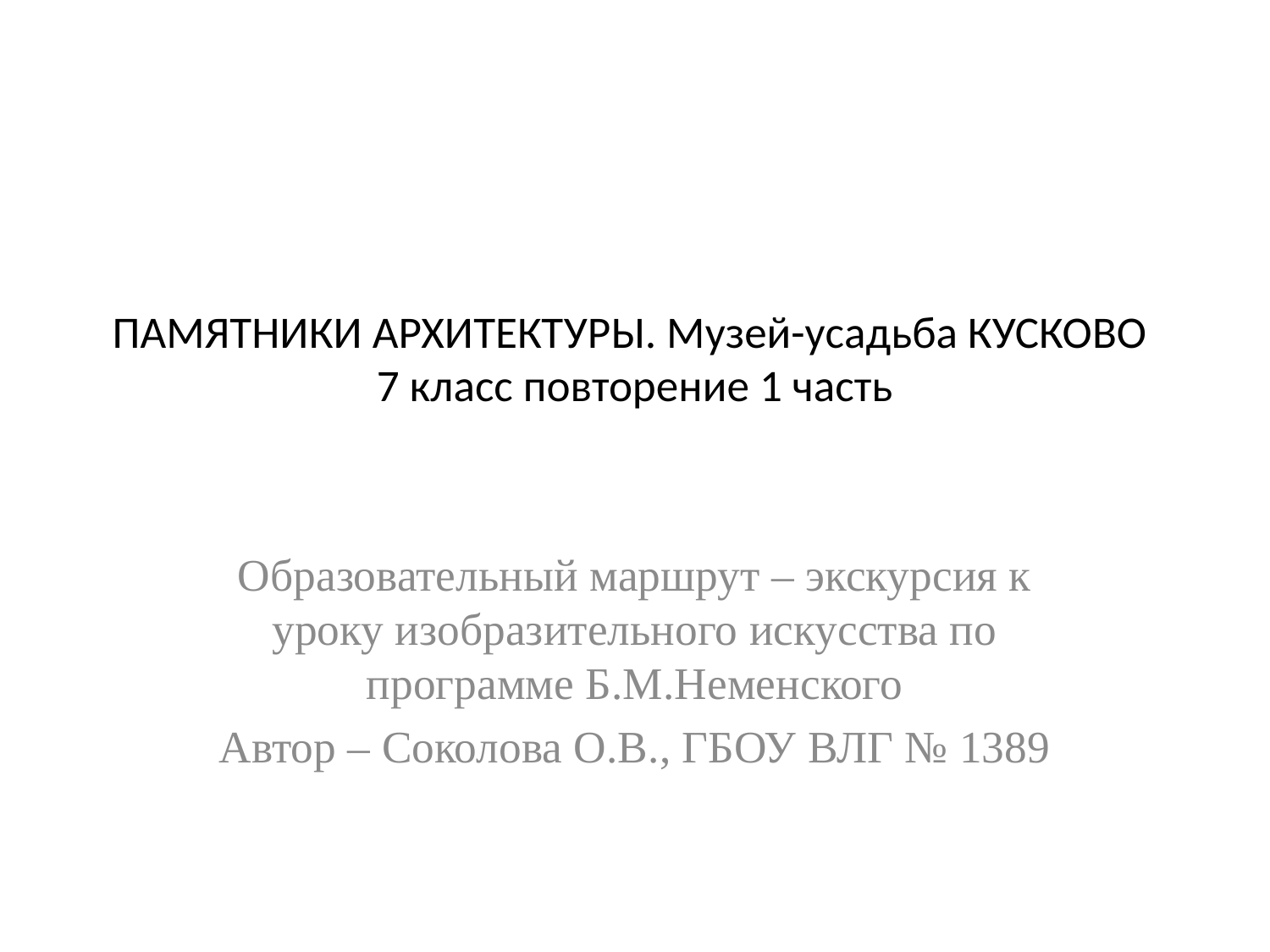

# ПАМЯТНИКИ АРХИТЕКТУРЫ. Музей-усадьба КУСКОВО 7 класс повторение 1 часть
Образовательный маршрут – экскурсия к уроку изобразительного искусства по программе Б.М.Неменского
Автор – Соколова О.В., ГБОУ ВЛГ № 1389